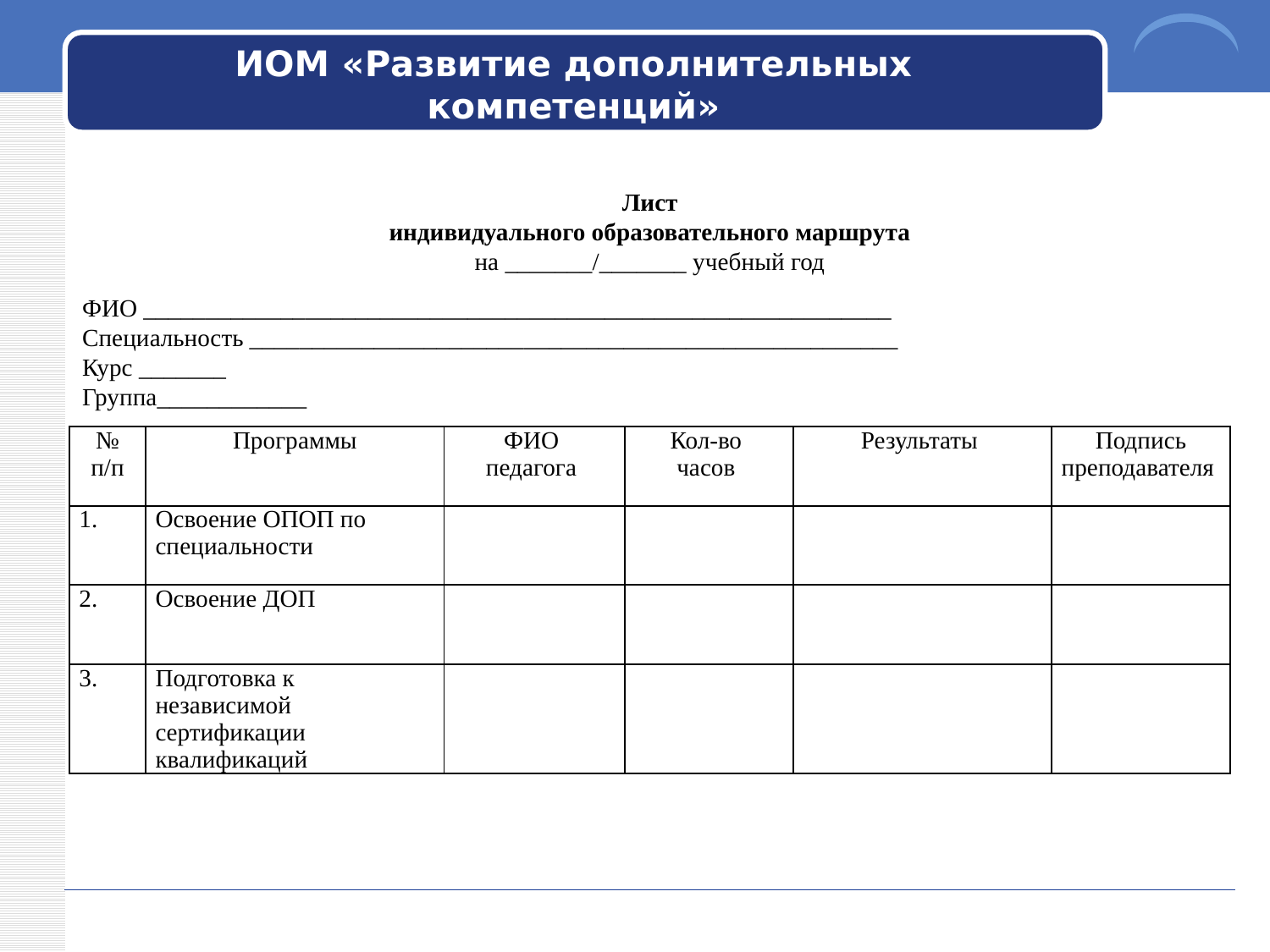

# ИОМ «Развитие дополнительных компетенций»
Лист
индивидуального образовательного маршрута
на _______/_______ учебный год

ФИО ____________________________________________________________
Специальность ____________________________________________________
Курс _______
Группа____________

| № п/п | Программы | ФИО педагога | Кол-во часов | Результаты | Подпись преподавателя |
| --- | --- | --- | --- | --- | --- |
| 1. | Освоение ОПОП по специальности |  |  |  |  |
| 2. | Освоение ДОП |  |  |  |  |
| 3. | Подготовка к независимой сертификации квалификаций |  |  |  |  |